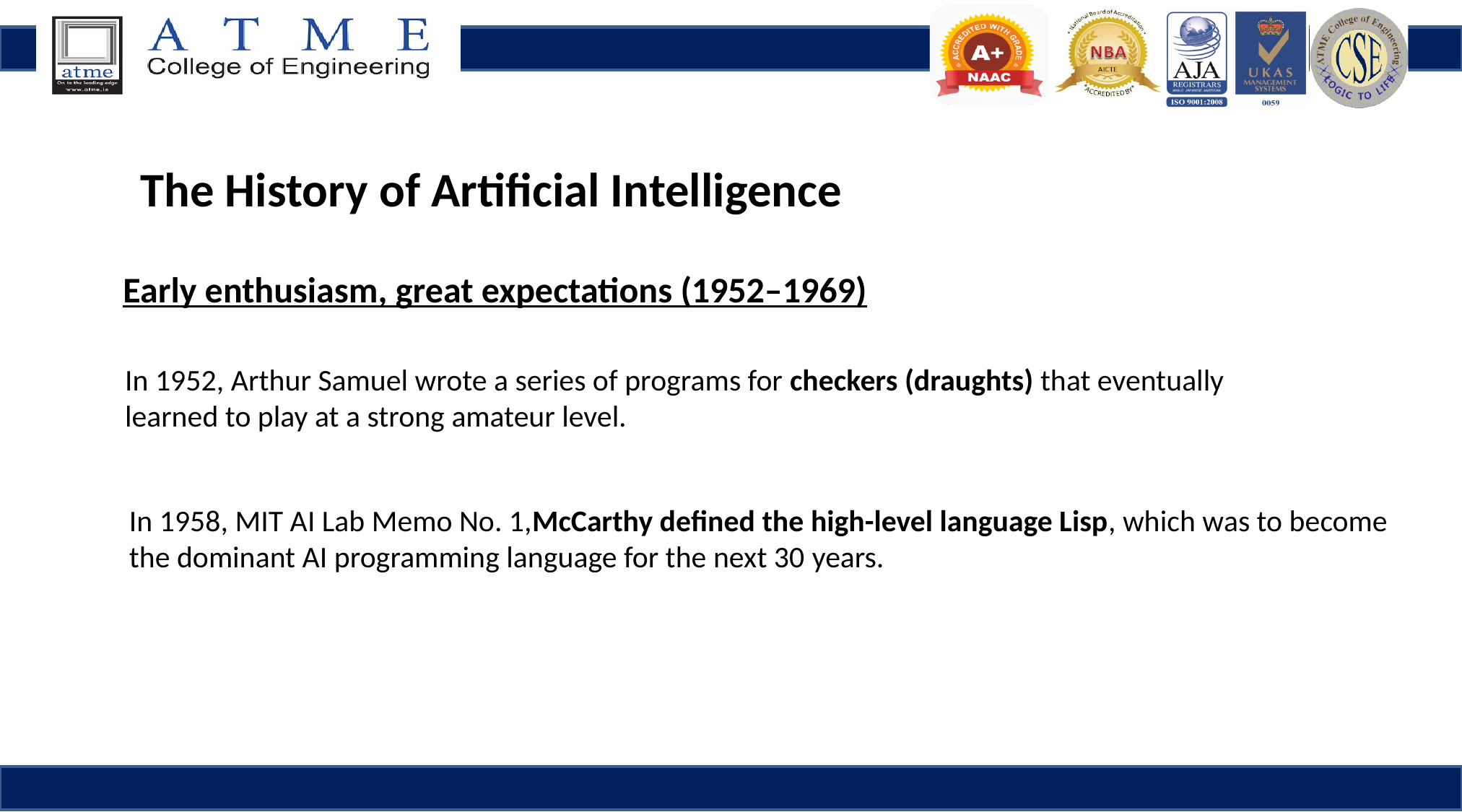

The History of Artificial Intelligence
Early enthusiasm, great expectations (1952–1969)
In 1952, Arthur Samuel wrote a series of programs for checkers (draughts) that eventually
learned to play at a strong amateur level.
In 1958, MIT AI Lab Memo No. 1,McCarthy defined the high-level language Lisp, which was to become
the dominant AI programming language for the next 30 years.